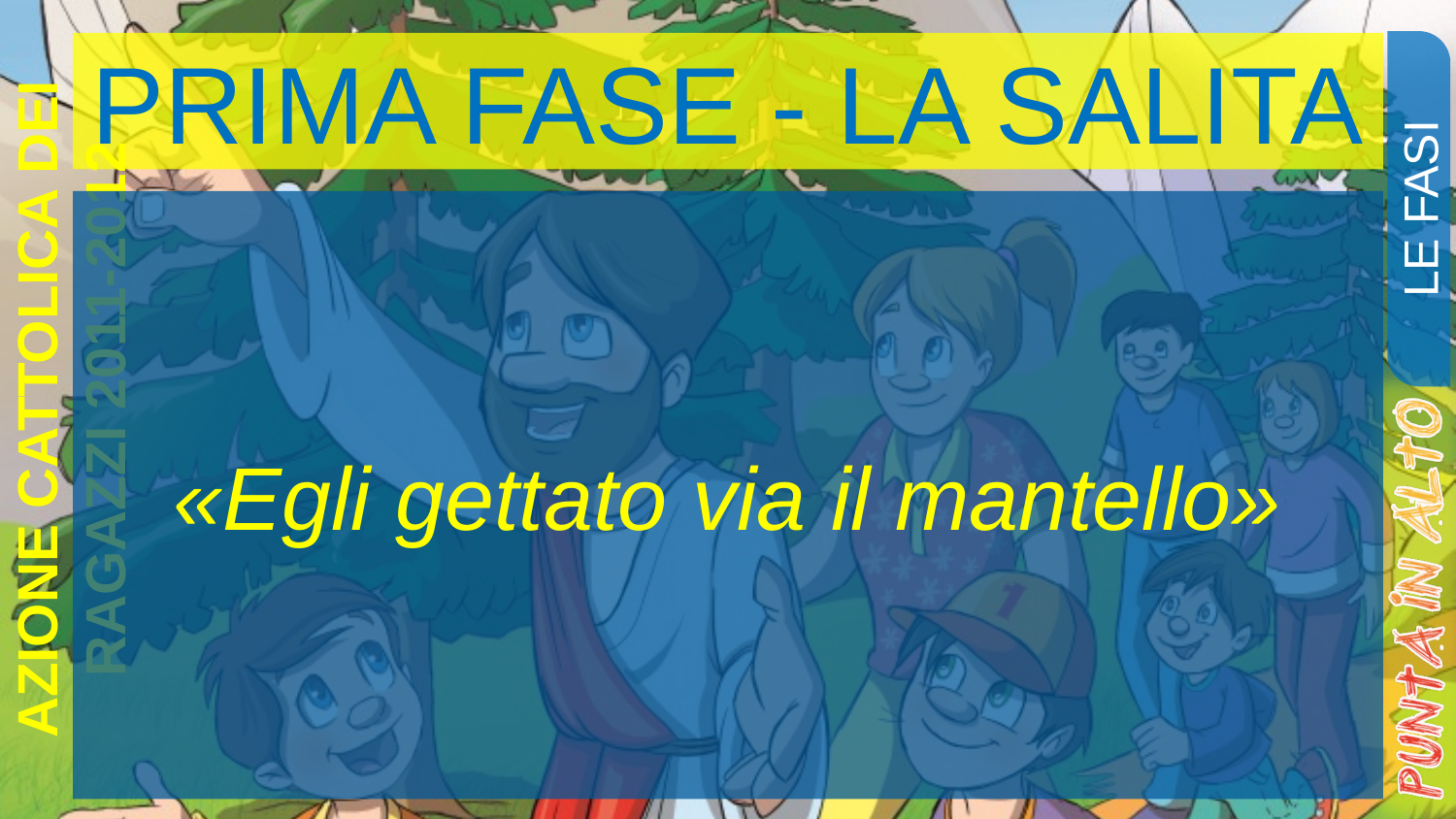

# PRIMA FASE - LA SALITA
LE FASI
«Egli gettato via il mantello»